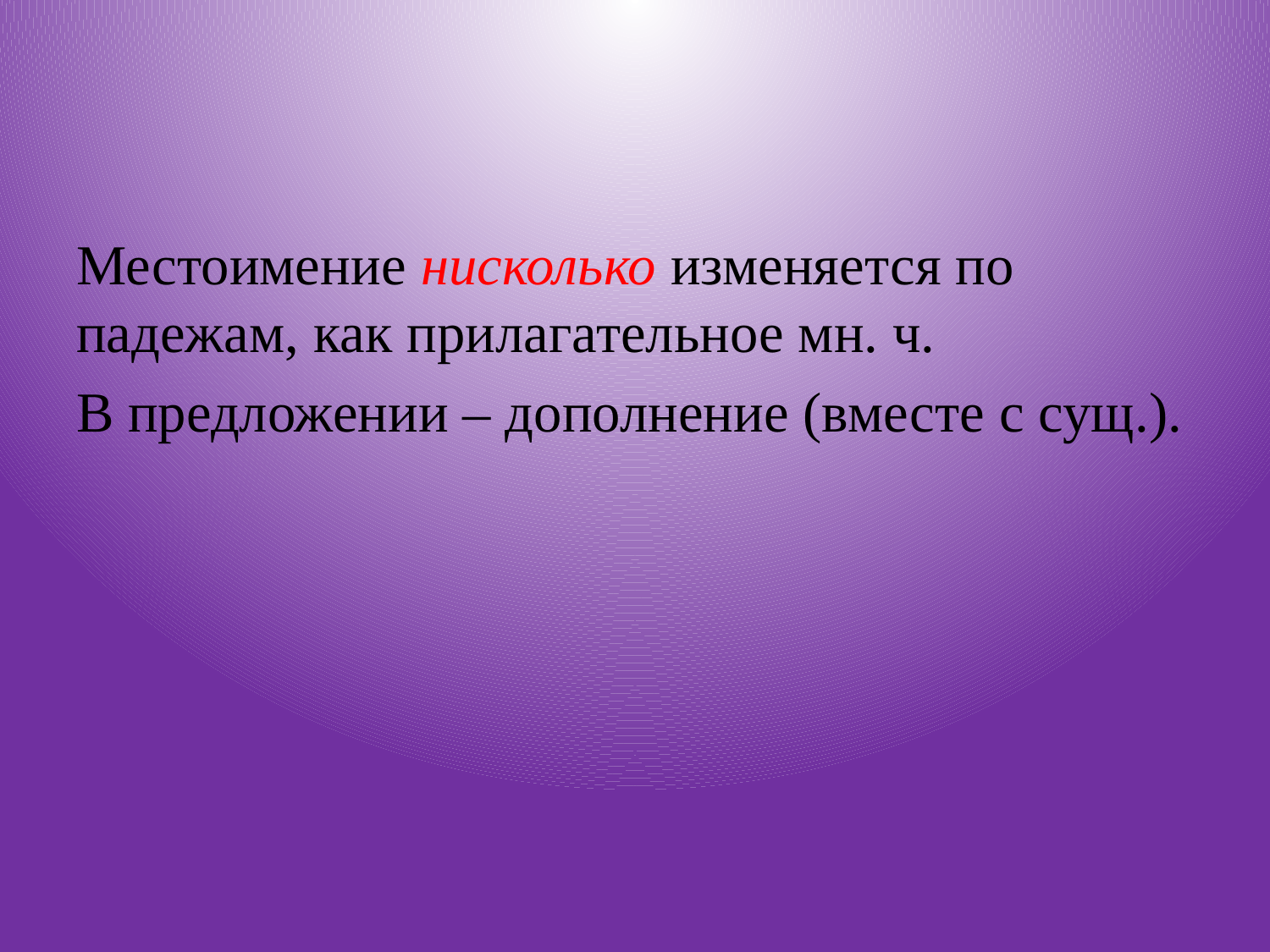

#
Местоимение нисколько изменяется по падежам, как прилагательное мн. ч.
В предложении – дополнение (вместе с сущ.).